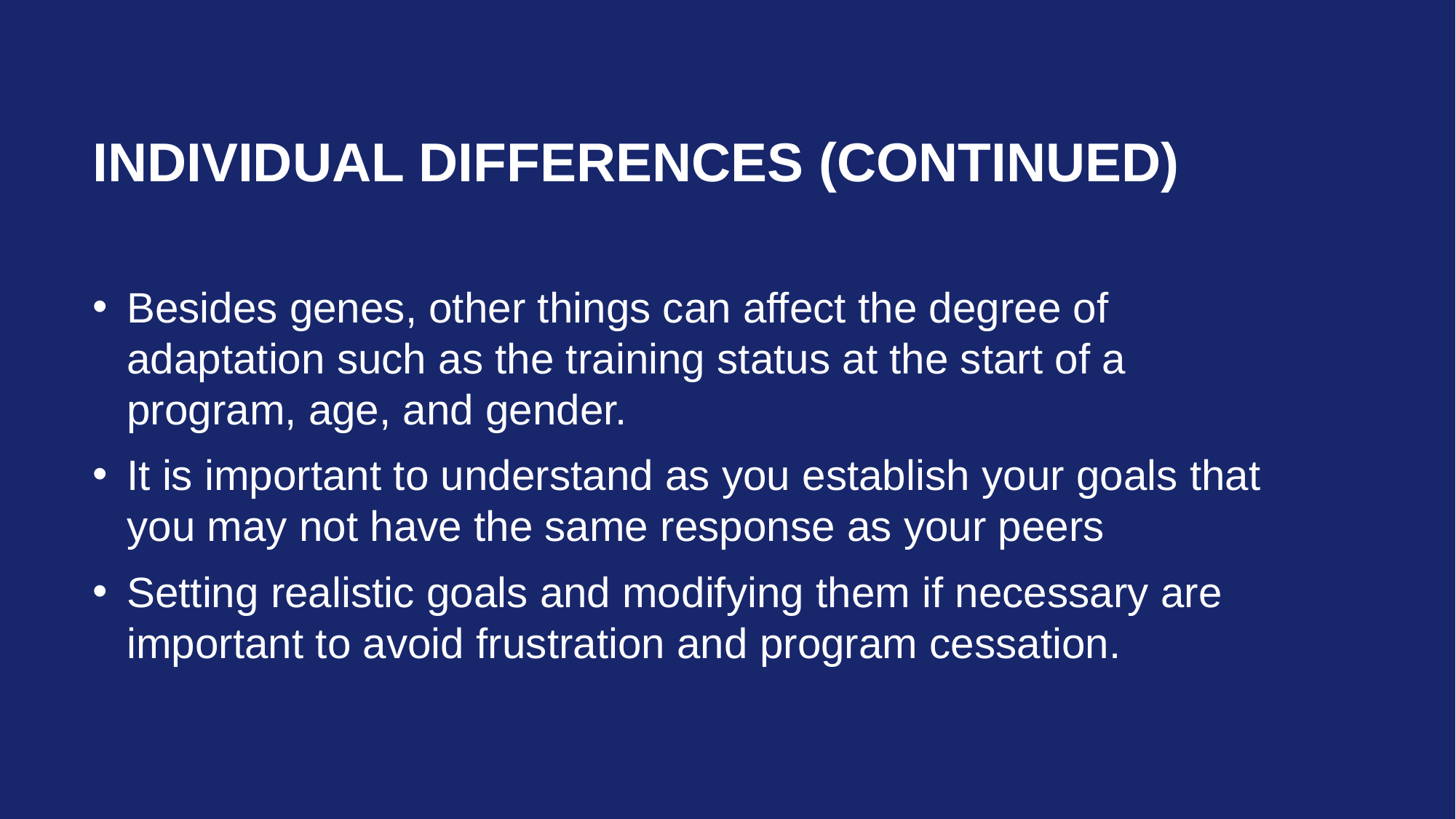

# Individual Differences (Continued)
Besides genes, other things can affect the degree of adaptation such as the training status at the start of a program, age, and gender.
It is important to understand as you establish your goals that you may not have the same response as your peers
Setting realistic goals and modifying them if necessary are important to avoid frustration and program cessation.